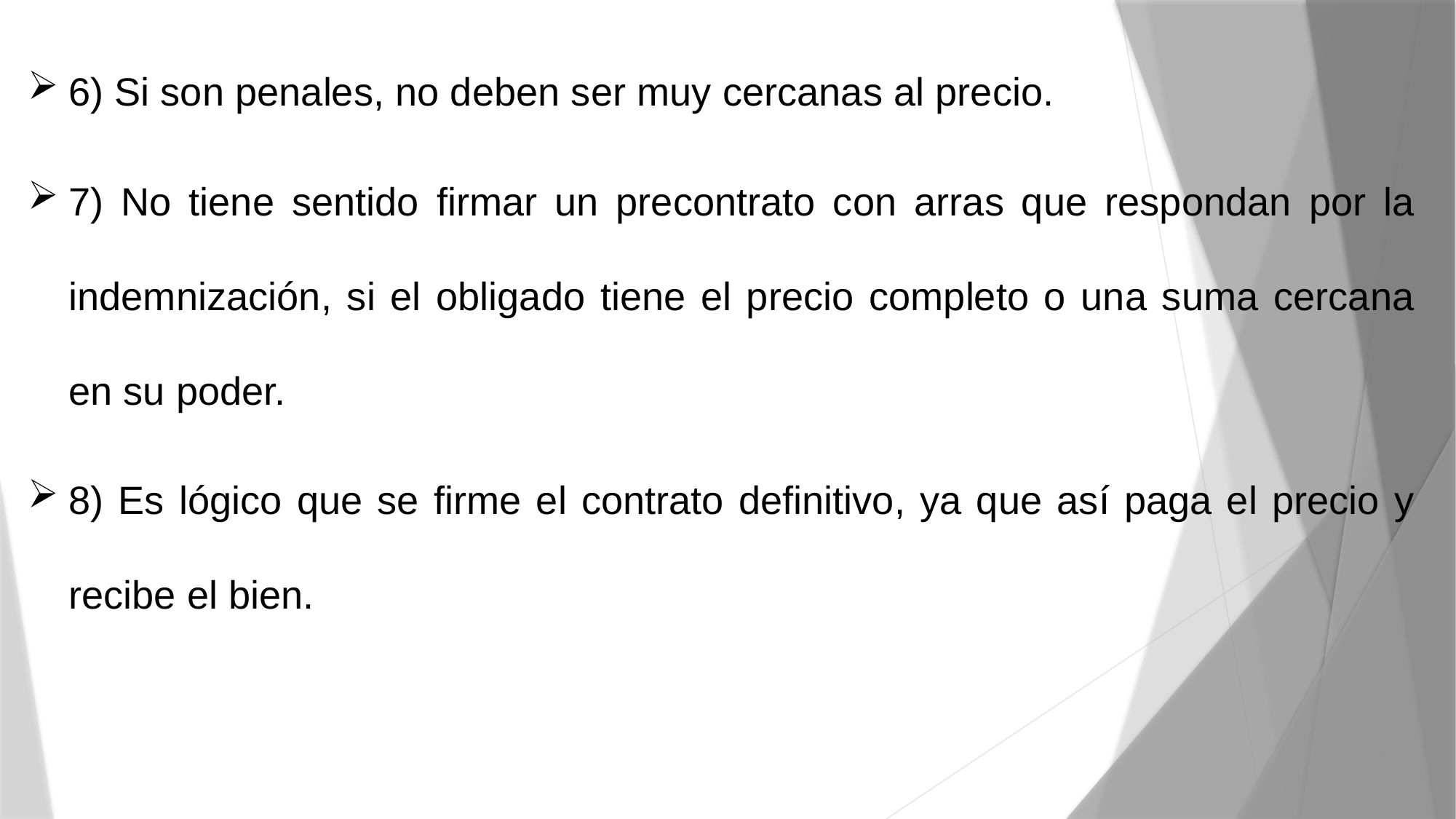

6) Si son penales, no deben ser muy cercanas al precio.
7) No tiene sentido firmar un precontrato con arras que respondan por la indemnización, si el obligado tiene el precio completo o una suma cercana en su poder.
8) Es lógico que se firme el contrato definitivo, ya que así paga el precio y recibe el bien.